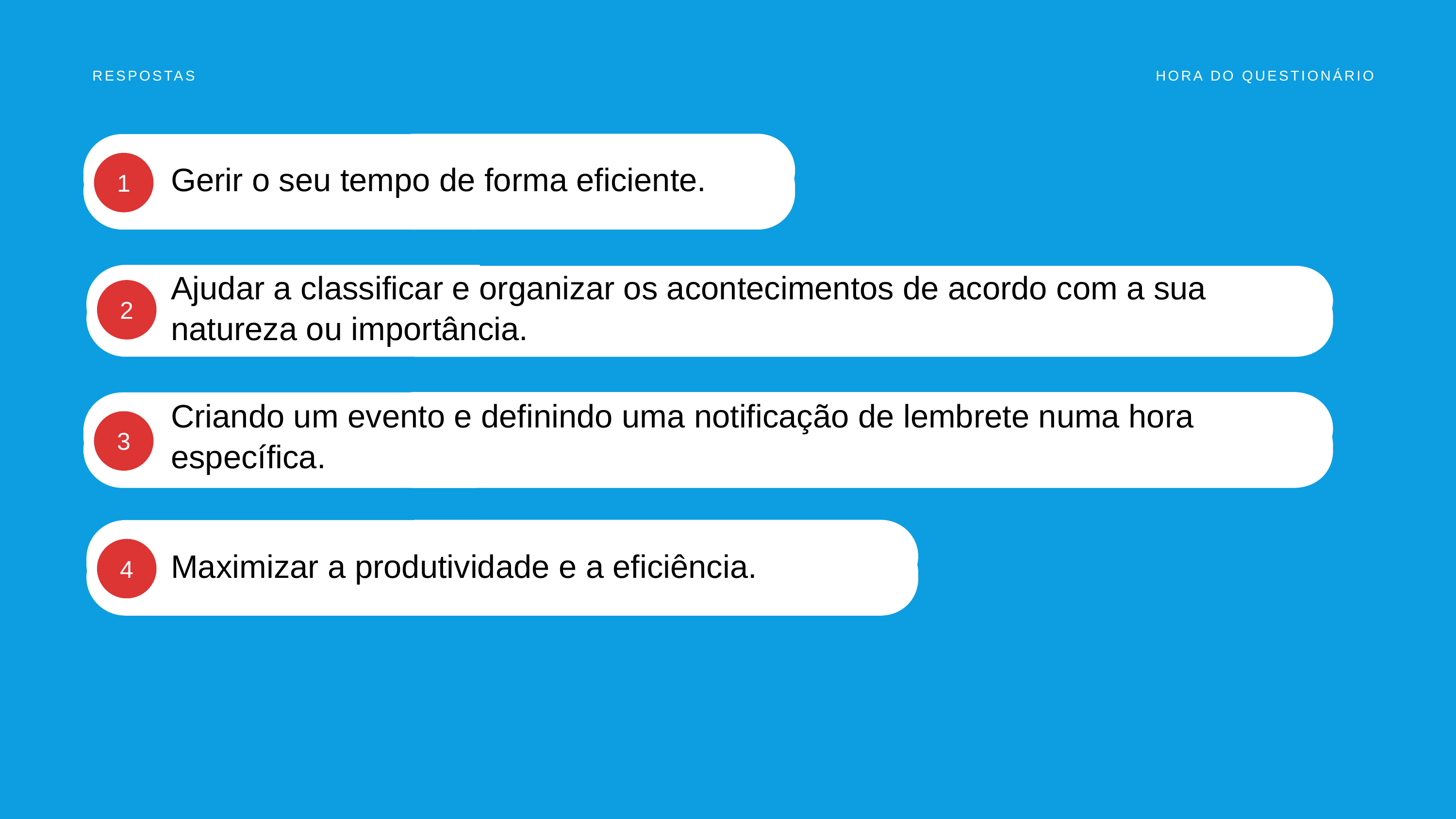

RESPOSTAS
HORA DO QUESTIONÁRIO

Gerir o seu tempo de forma eficiente.
1

Ajudar a classificar e organizar os acontecimentos de acordo com a sua natureza ou importância.

2

Criando um evento e definindo uma notificação de lembrete numa hora específica.

3

Maximizar a produtividade e a eficiência.
4